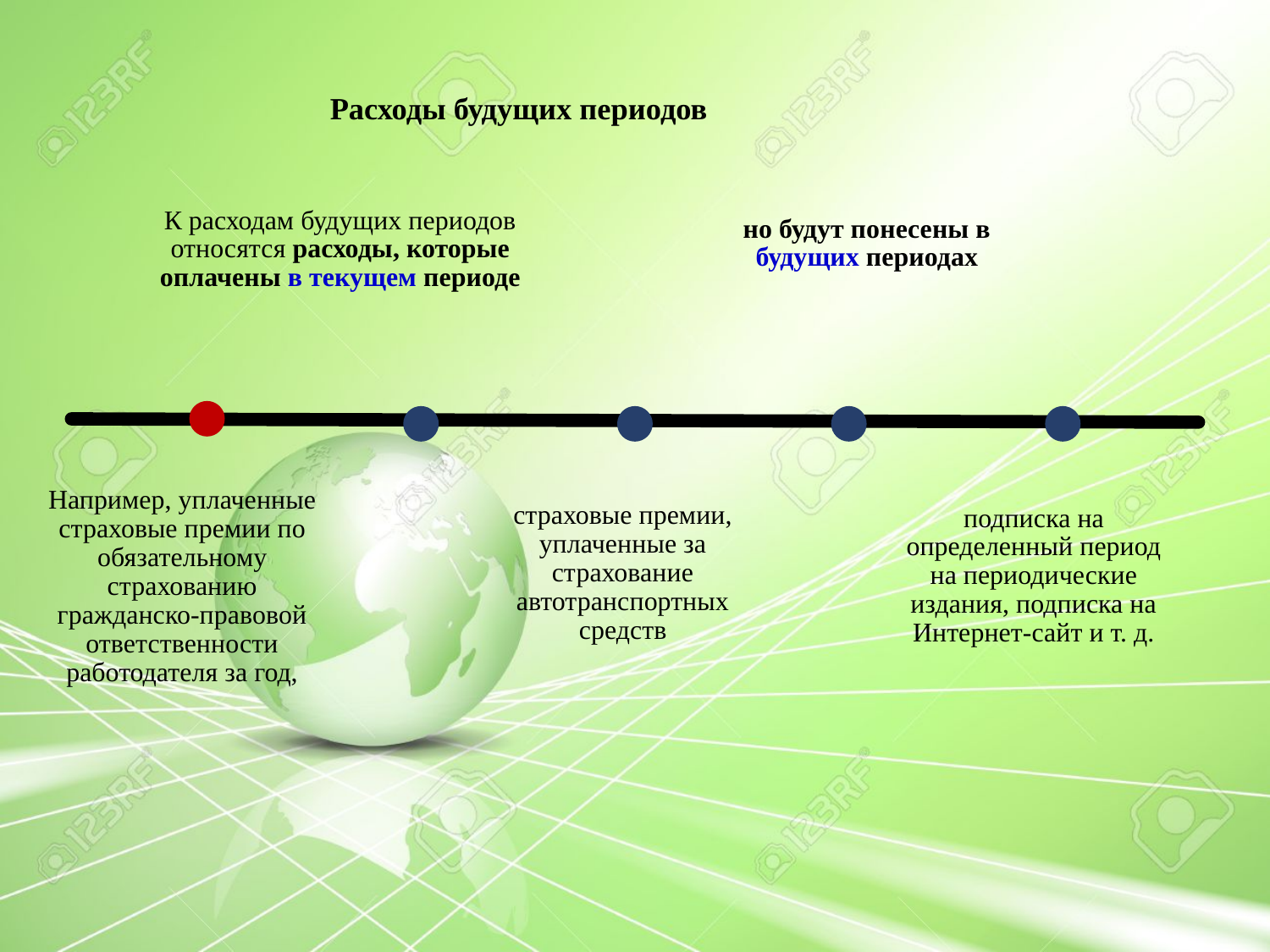

Расходы будущих периодов
К расходам будущих периодов относятся расходы, которые оплачены в текущем периоде
но будут понесены в будущих периодах

Например, уплаченные страховые премии по обязательному страхованию гражданско-правовой ответственности работодателя за год,
страховые премии, уплаченные за страхование автотранспортных средств
подписка на определенный период на периодические издания, подписка на Интернет-сайт и т. д.